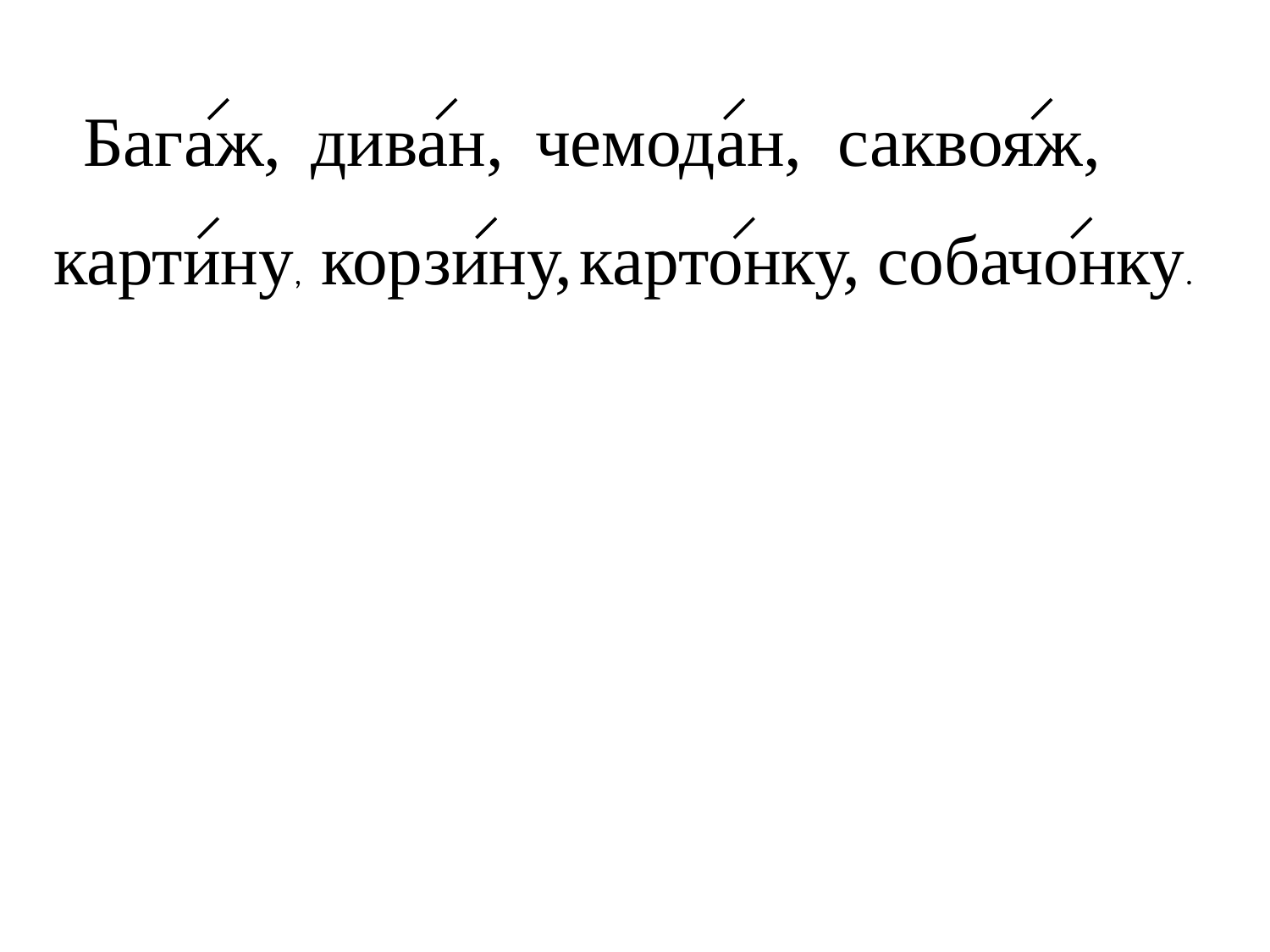

Багаж,
диван,
чемодан,
саквояж,
картину,
корзину,
картонку,
собачонку.